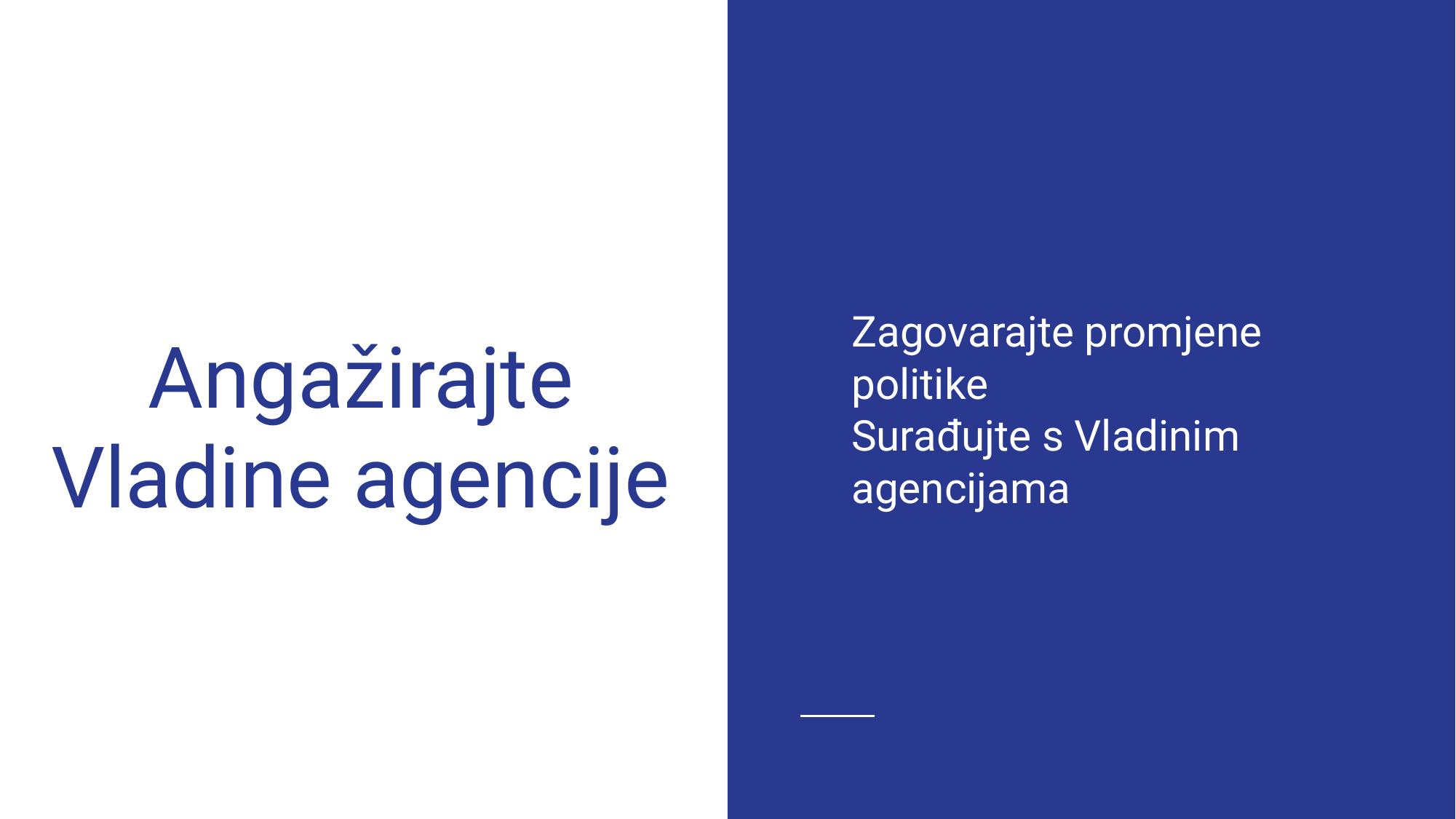

Zagovarajte promjene politike
Surađujte s Vladinim agencijama
# Angažirajte Vladine agencije